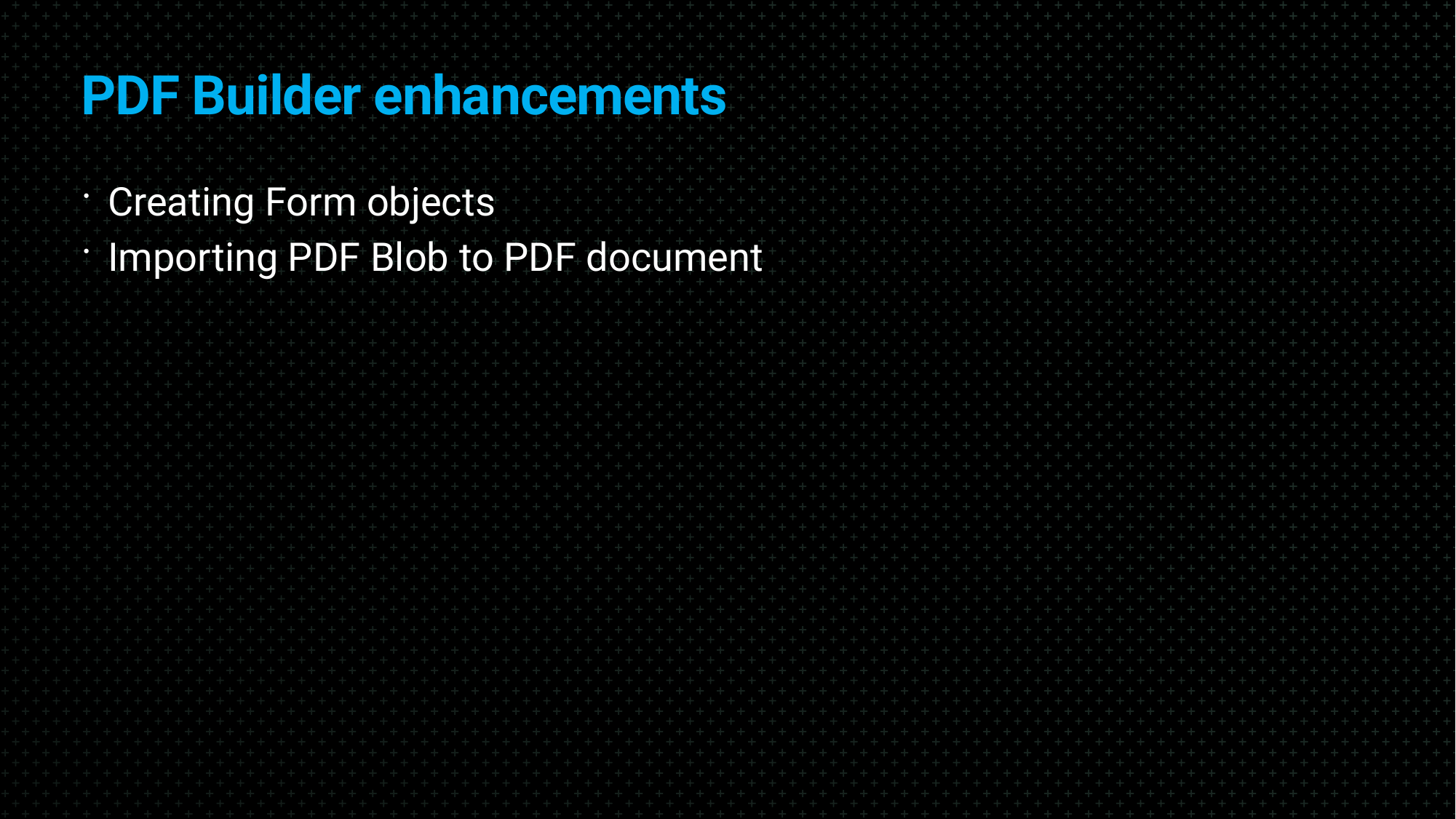

# PDF Builder enhancements
Creating Form objects
Importing PDF Blob to PDF document